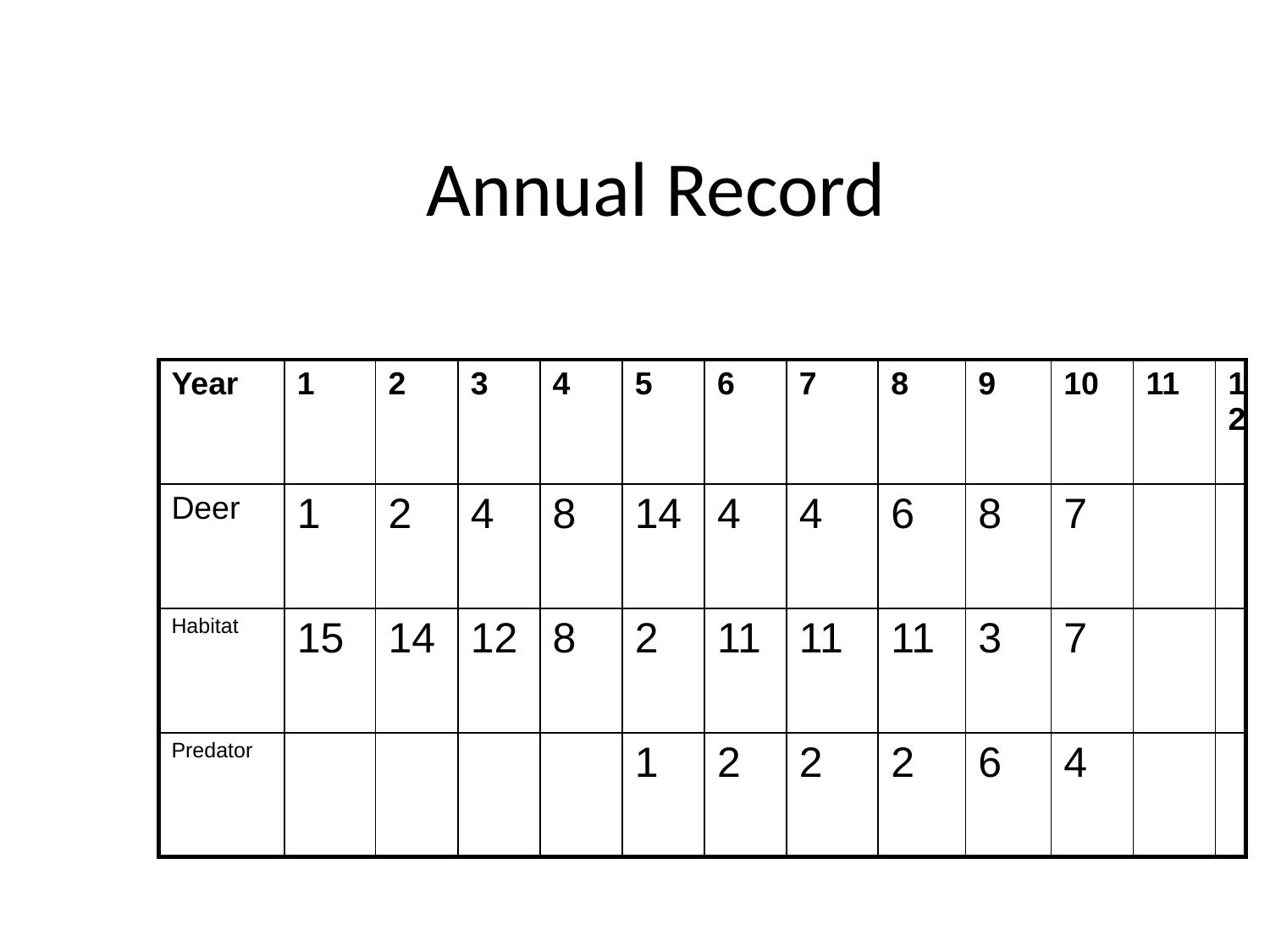

# Annual Record
| Year | 1 | 2 | 3 | 4 | 5 | 6 | 7 | 8 | 9 | 10 | 11 | 12 |
| --- | --- | --- | --- | --- | --- | --- | --- | --- | --- | --- | --- | --- |
| Deer | 1 | 2 | 4 | 8 | 14 | 4 | 4 | 6 | 8 | 7 |  |  |
| Habitat | 15 | 14 | 12 | 8 | 2 | 11 | 11 | 11 | 3 | 7 |  |  |
| Predator |  |  |  |  | 1 | 2 | 2 | 2 | 6 | 4 |  |  |